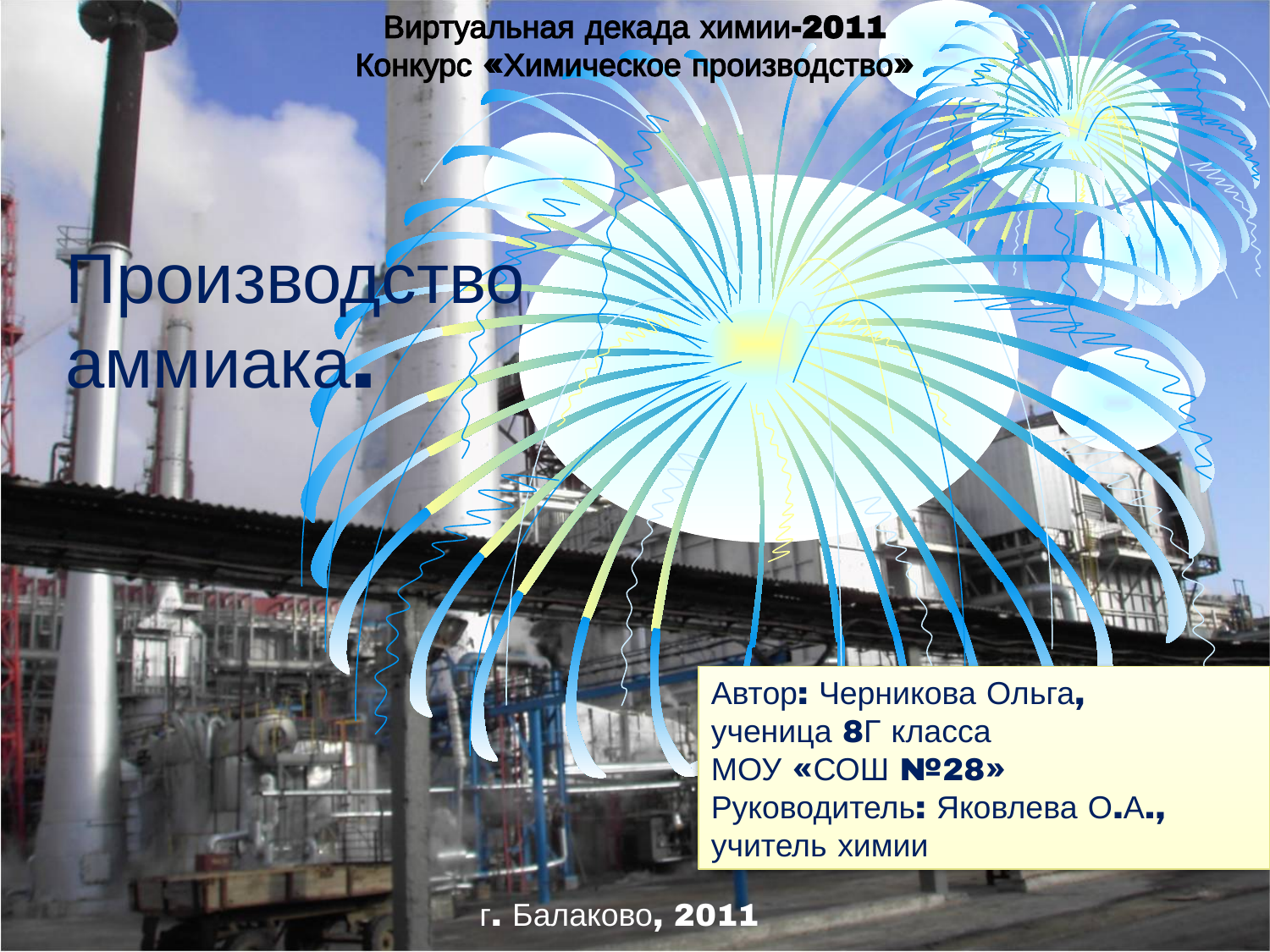

Виртуальная декада химии-2011
Конкурс «Химическое производство»
# Производство аммиака.
Автор: Черникова Ольга,
ученица 8Г класса
МОУ «СОШ №28»
Руководитель: Яковлева О.А., учитель химии
г. Балаково, 2011